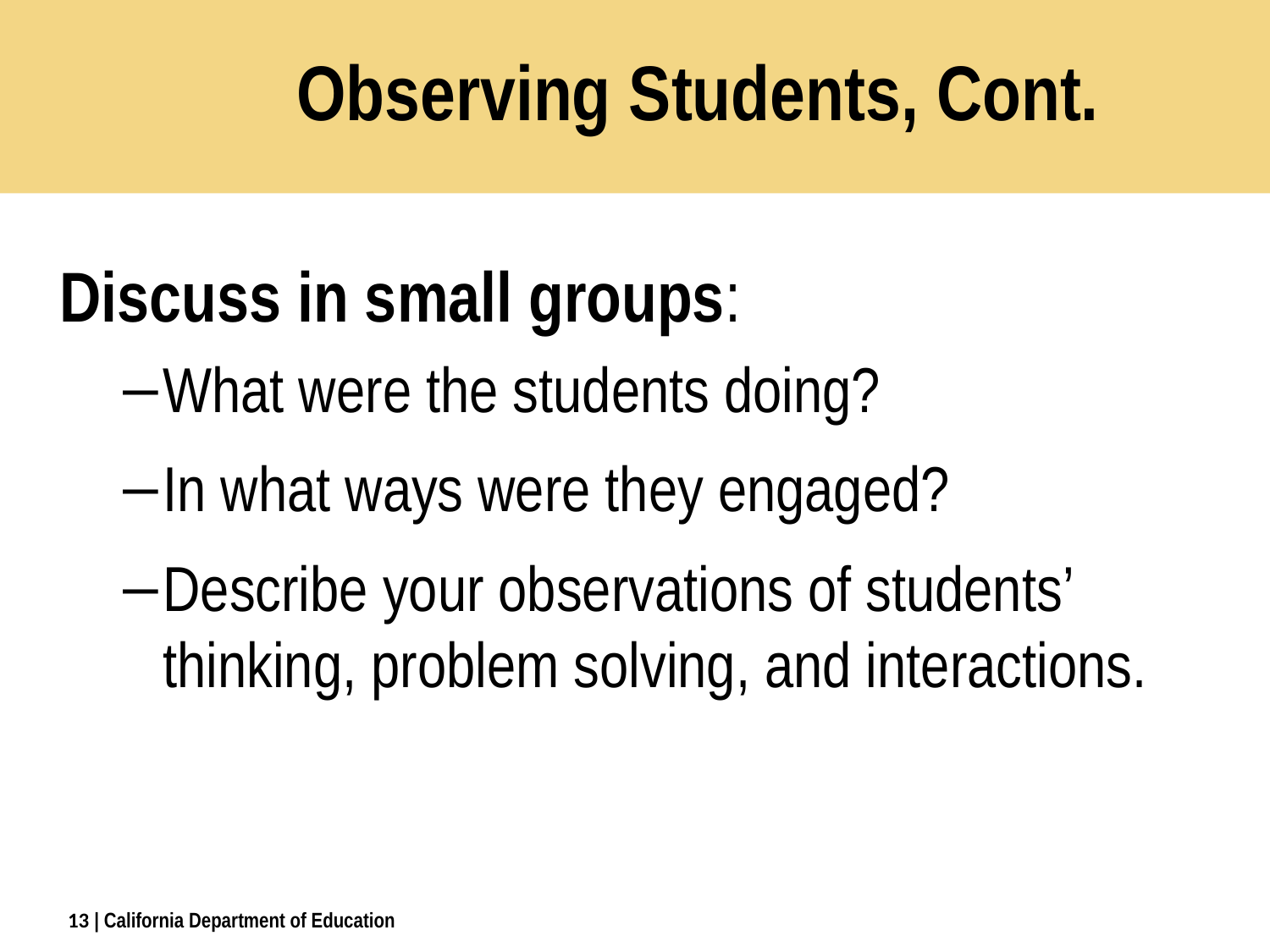

# Observing Students, Cont.
Discuss in small groups:
What were the students doing?
In what ways were they engaged?
Describe your observations of students’ thinking, problem solving, and interactions.

13
| California Department of Education